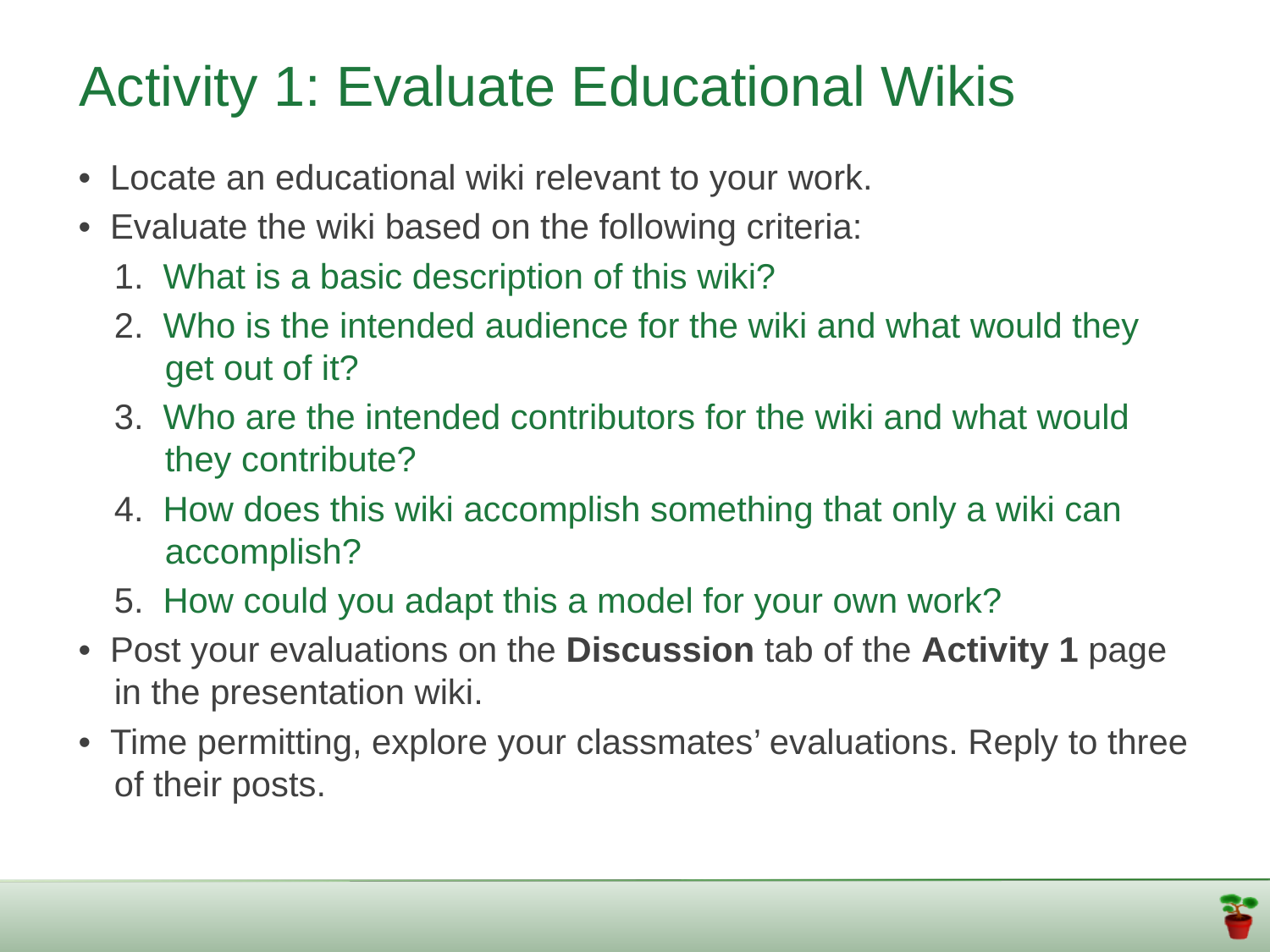

Activity 1: Evaluate Educational Wikis
•  Locate an educational wiki relevant to your work.
•  Evaluate the wiki based on the following criteria:
1.  What is a basic description of this wiki?
2.  Who is the intended audience for the wiki and what would they get out of it?
3.  Who are the intended contributors for the wiki and what would they contribute?
4.  How does this wiki accomplish something that only a wiki can accomplish?
5.  How could you adapt this a model for your own work?
•  Post your evaluations on the Discussion tab of the Activity 1 page in the presentation wiki.
•  Time permitting, explore your classmates’ evaluations. Reply to three of their posts.